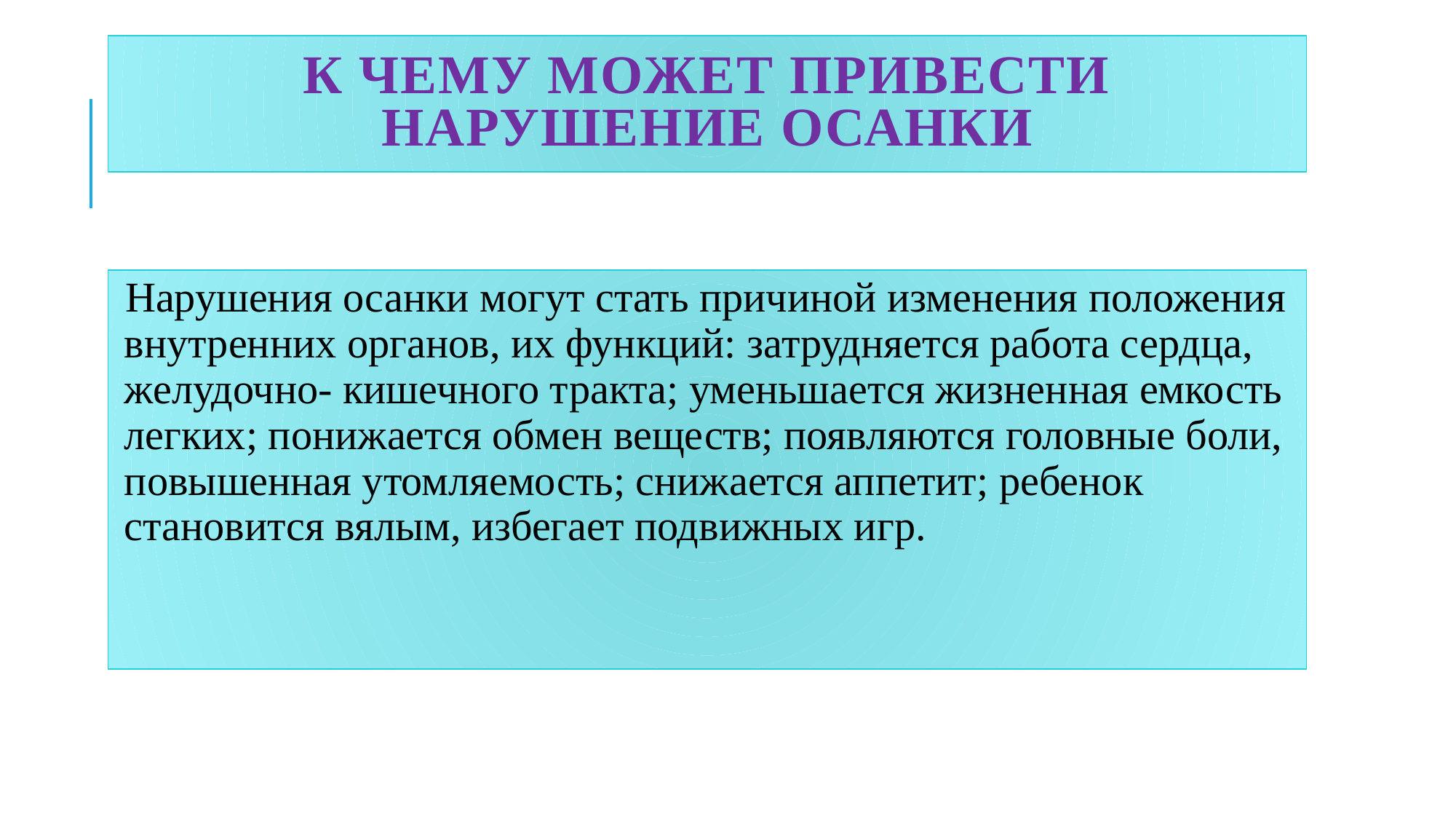

# К чему может привести нарушение осанки
Нарушения осанки могут стать причиной изменения положения внутренних органов, их функций: затрудняется работа сердца, желудочно- кишечного тракта; уменьшается жизненная емкость легких; понижается обмен веществ; появляются головные боли, повышенная утомляемость; снижается аппетит; ребенок становится вялым, избегает подвижных игр.